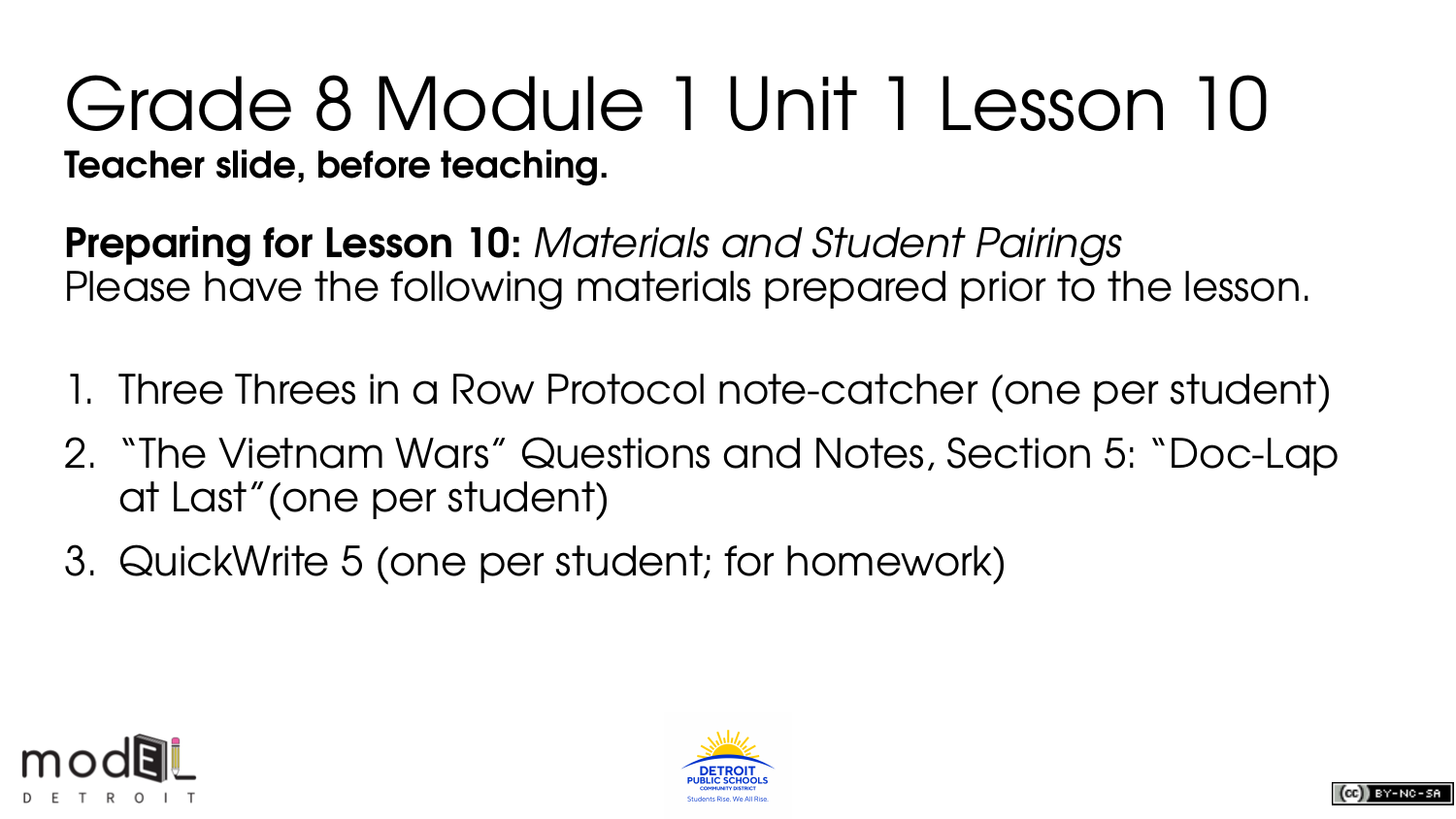

# Grade 8 Module 1 Unit 1 Lesson 10 Teacher slide, before teaching.
Preparing for Lesson 10: Materials and Student Pairings
Please have the following materials prepared prior to the lesson.

Three Threes in a Row Protocol note-catcher (one per student)
“The Vietnam Wars” Questions and Notes, Section 5: “Doc-Lap at Last”(one per student)
QuickWrite 5 (one per student; for homework)